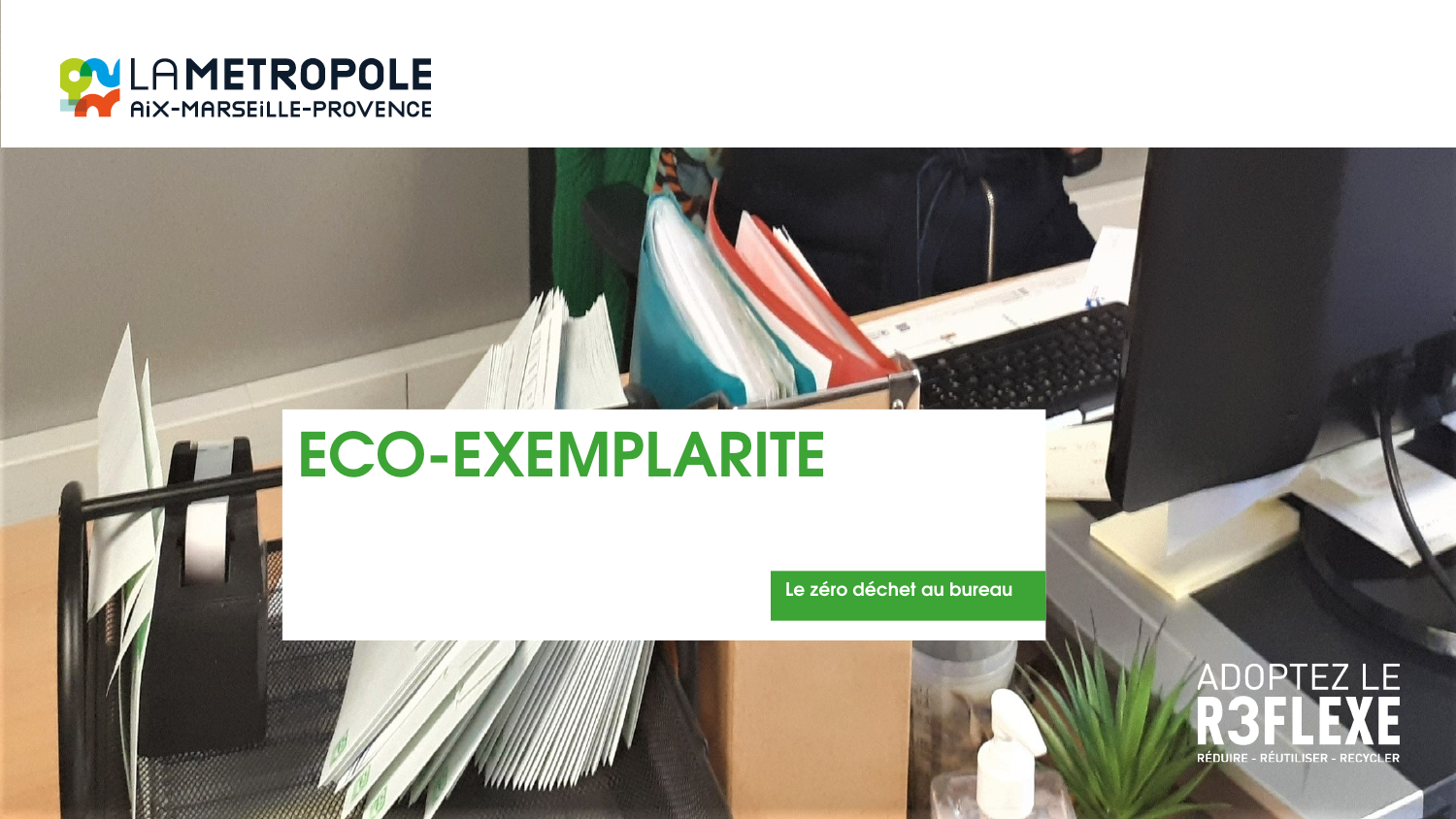

# Eco-exemplarite
Le zéro déchet au bureau